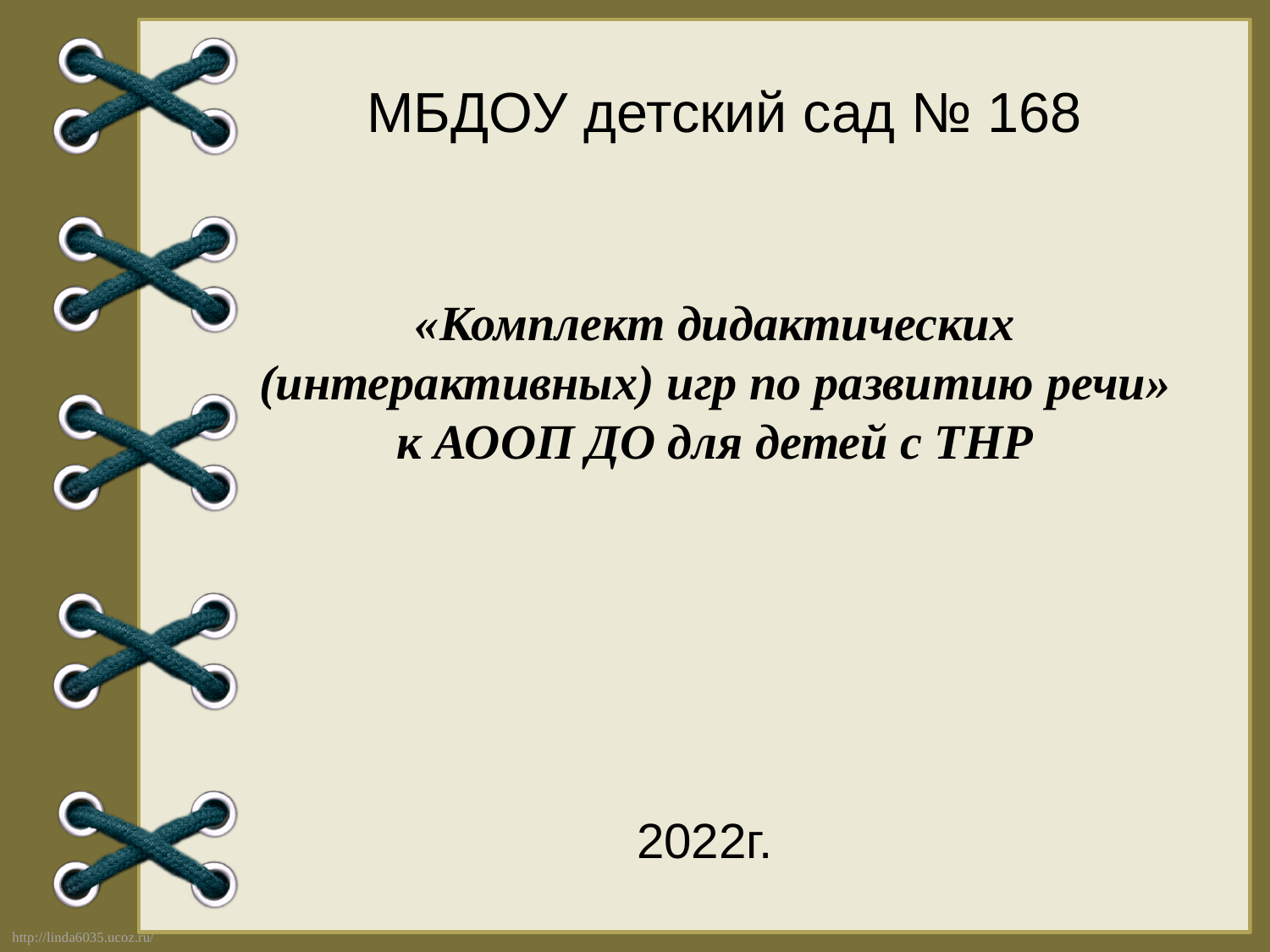

МБДОУ детский сад № 168

«Комплект дидактических (интерактивных) игр по развитию речи»
к АООП ДО для детей с ТНР

2022г.